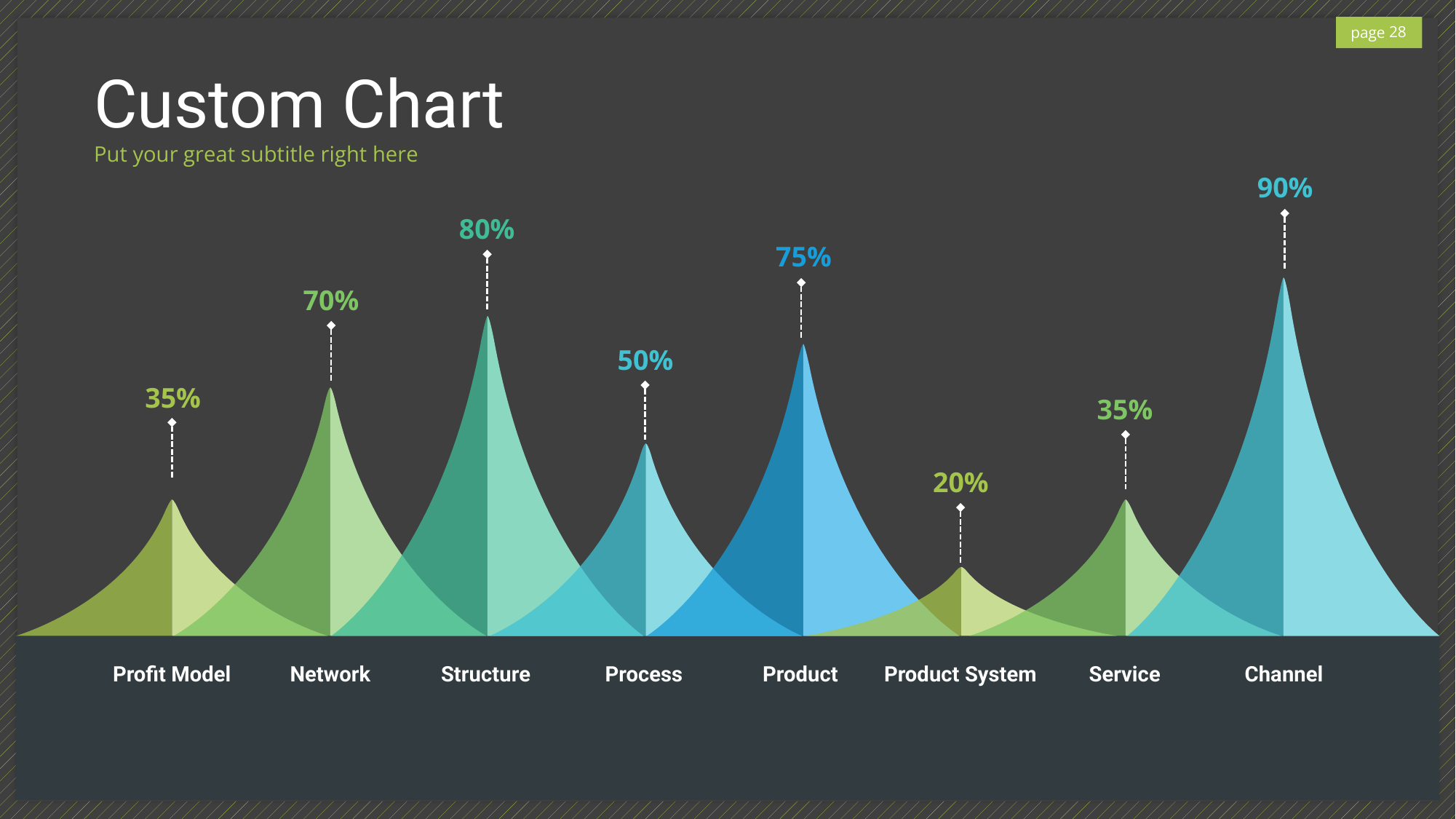

28
# Custom Chart
Put your great subtitle right here
90%
80%
75%

70%

50%

35%
35%

20%

Profit Model
Network
Structure
Process
Product
Product System
Service
Channel